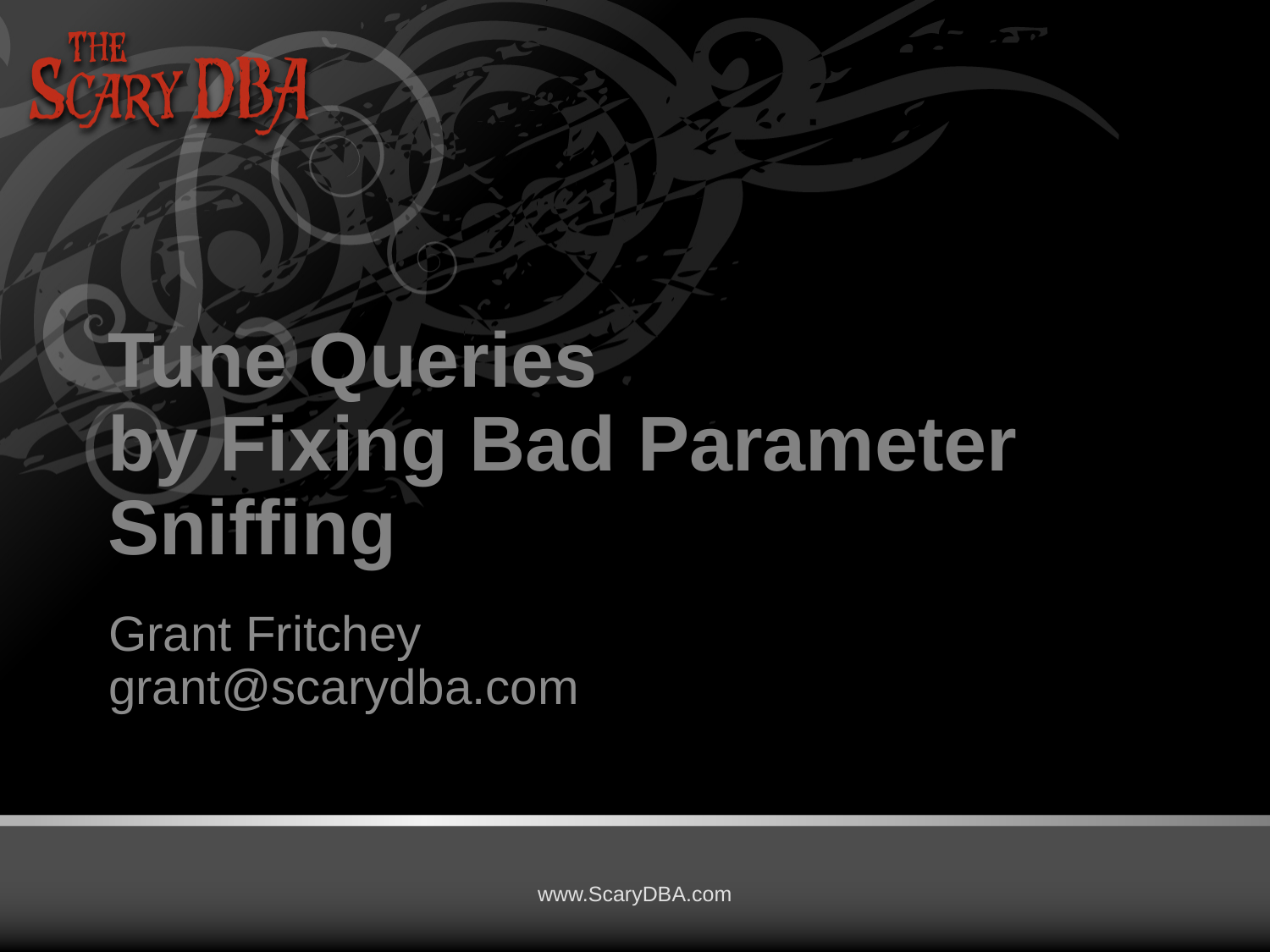

# Tune Queries by Fixing Bad Parameter Sniffing
Grant Fritchey
grant@scarydba.com